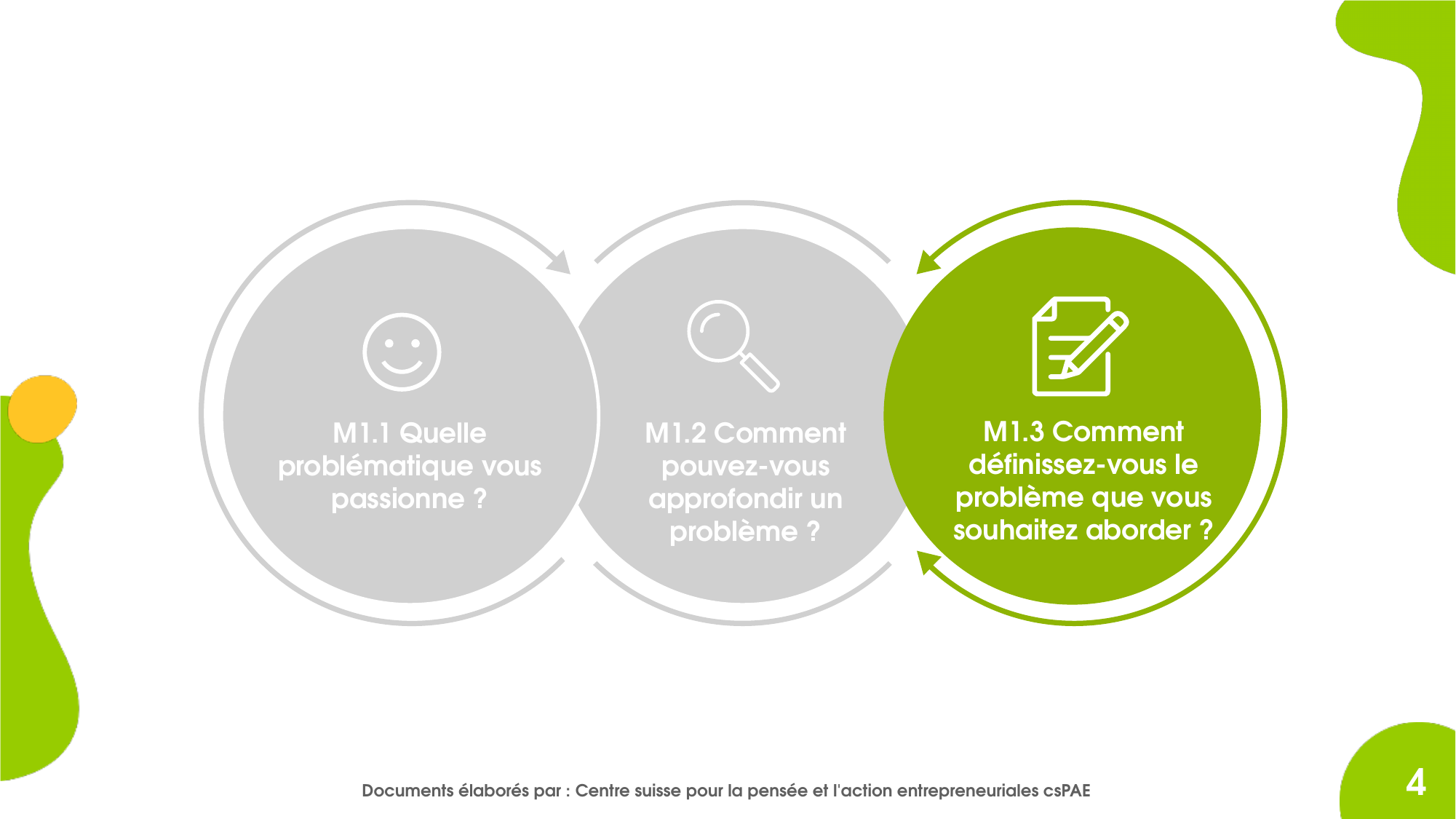

M1.1 Quelle problématique vous passionne ?
M1.2 Comment pouvez-vous approfondir un problème ?
M1.3 Comment définissez-vous le problème que vous souhaitez aborder ?

4
Documents élaborés par : Centre suisse pour la pensée et l'action entrepreneuriales csPAE